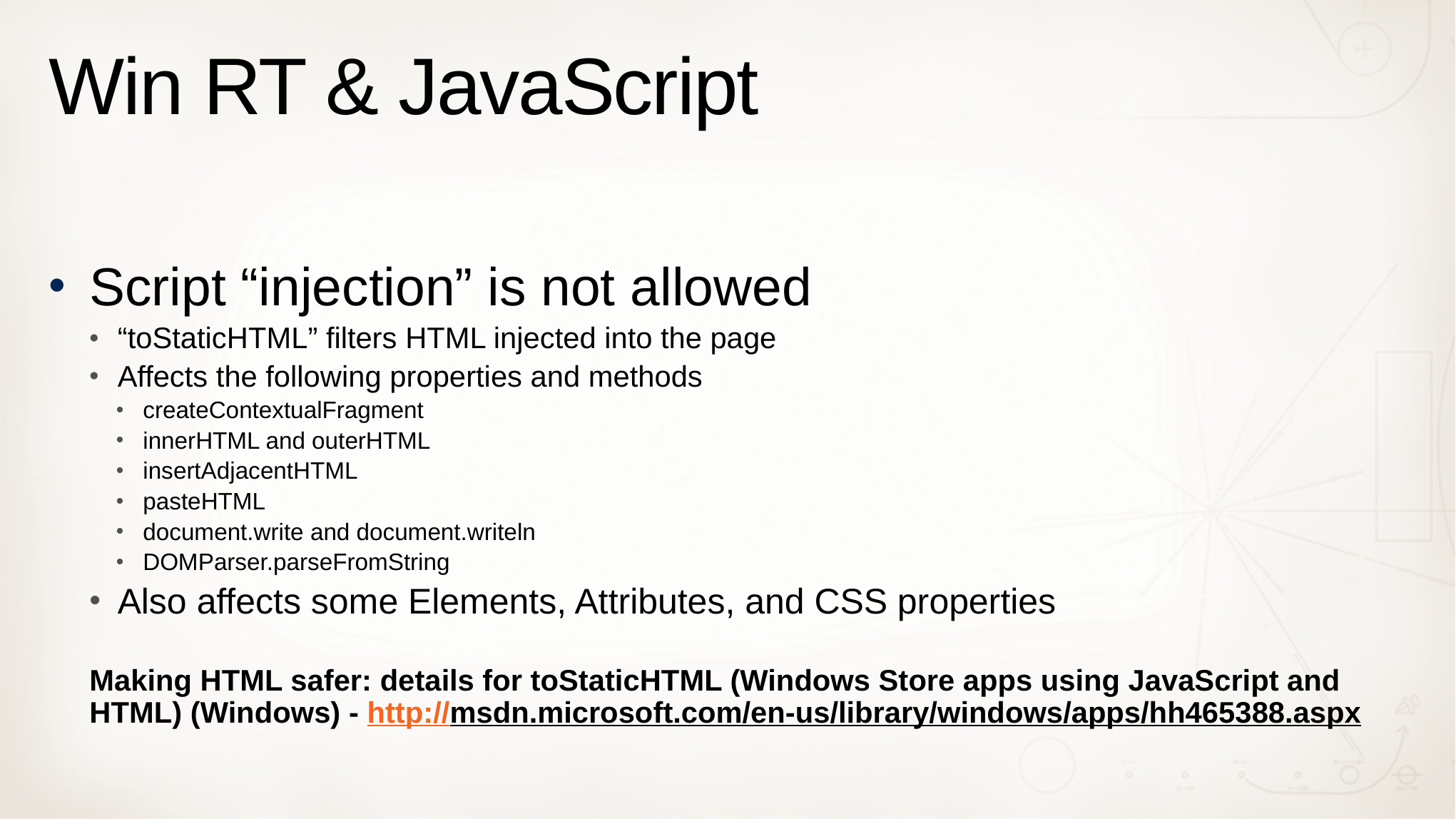

# Win RT & JavaScript
Script “injection” is not allowed
“toStaticHTML” filters HTML injected into the page
Affects the following properties and methods
createContextualFragment
innerHTML and outerHTML
insertAdjacentHTML
pasteHTML
document.write and document.writeln
DOMParser.parseFromString
Also affects some Elements, Attributes, and CSS properties

Making HTML safer: details for toStaticHTML (Windows Store apps using JavaScript and HTML) (Windows) - http://msdn.microsoft.com/en-us/library/windows/apps/hh465388.aspx